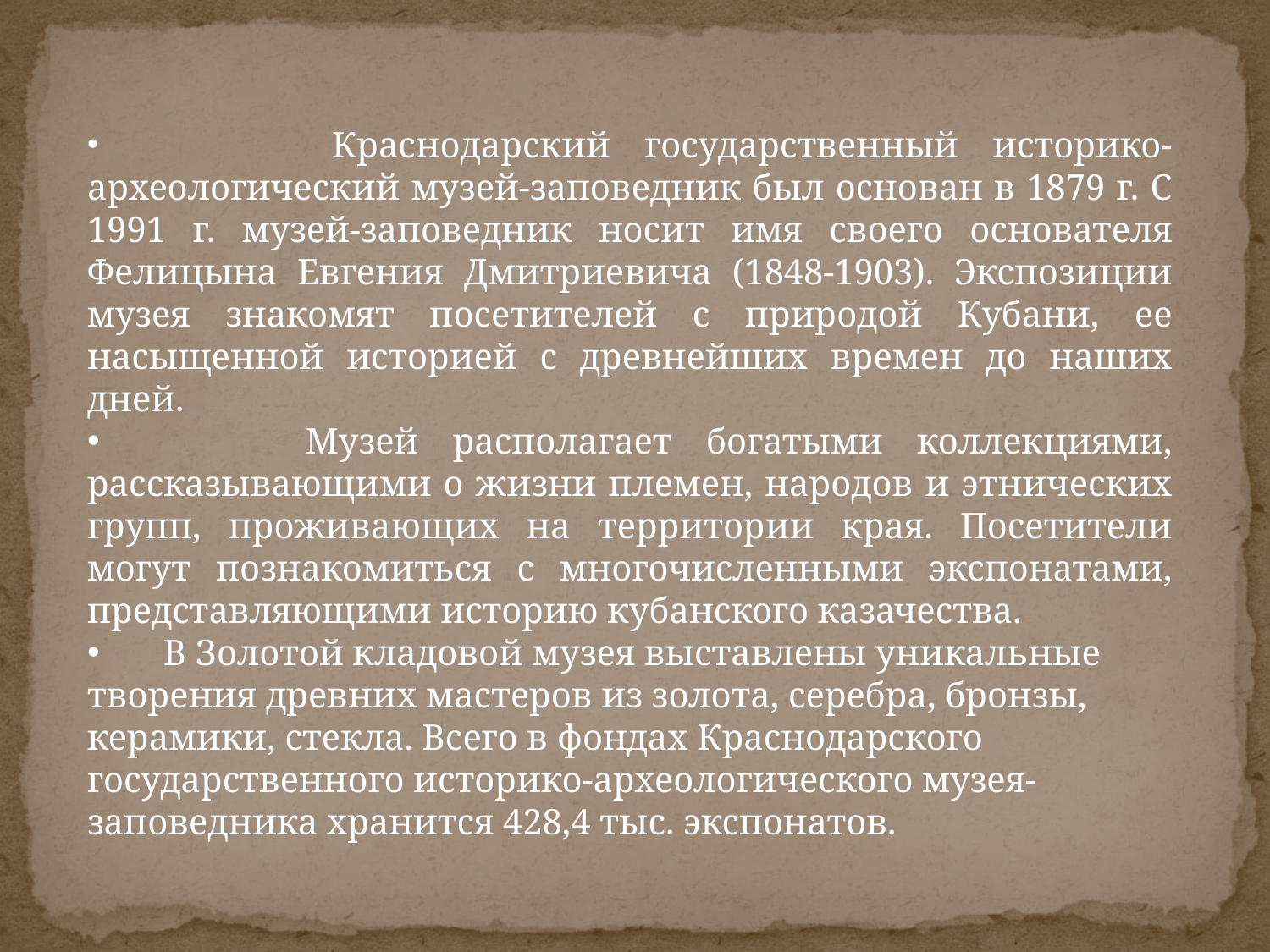

Краснодарский государственный историко-археологический музей-заповедник был основан в 1879 г. С 1991 г. музей-заповедник носит имя своего основателя Фелицына Евгения Дмитриевича (1848-1903). Экспозиции музея знакомят посетителей с природой Кубани, ее насыщенной историей с древнейших времен до наших дней.
      Музей располагает богатыми коллекциями, рассказывающими о жизни племен, народов и этнических групп, проживающих на территории края. Посетители могут познакомиться с многочисленными экспонатами, представляющими историю кубанского казачества.
       В Золотой кладовой музея выставлены уникальные творения древних мастеров из золота, серебра, бронзы, керамики, стекла. Всего в фондах Краснодарского государственного историко-археологического музея-заповедника хранится 428,4 тыс. экспонатов.